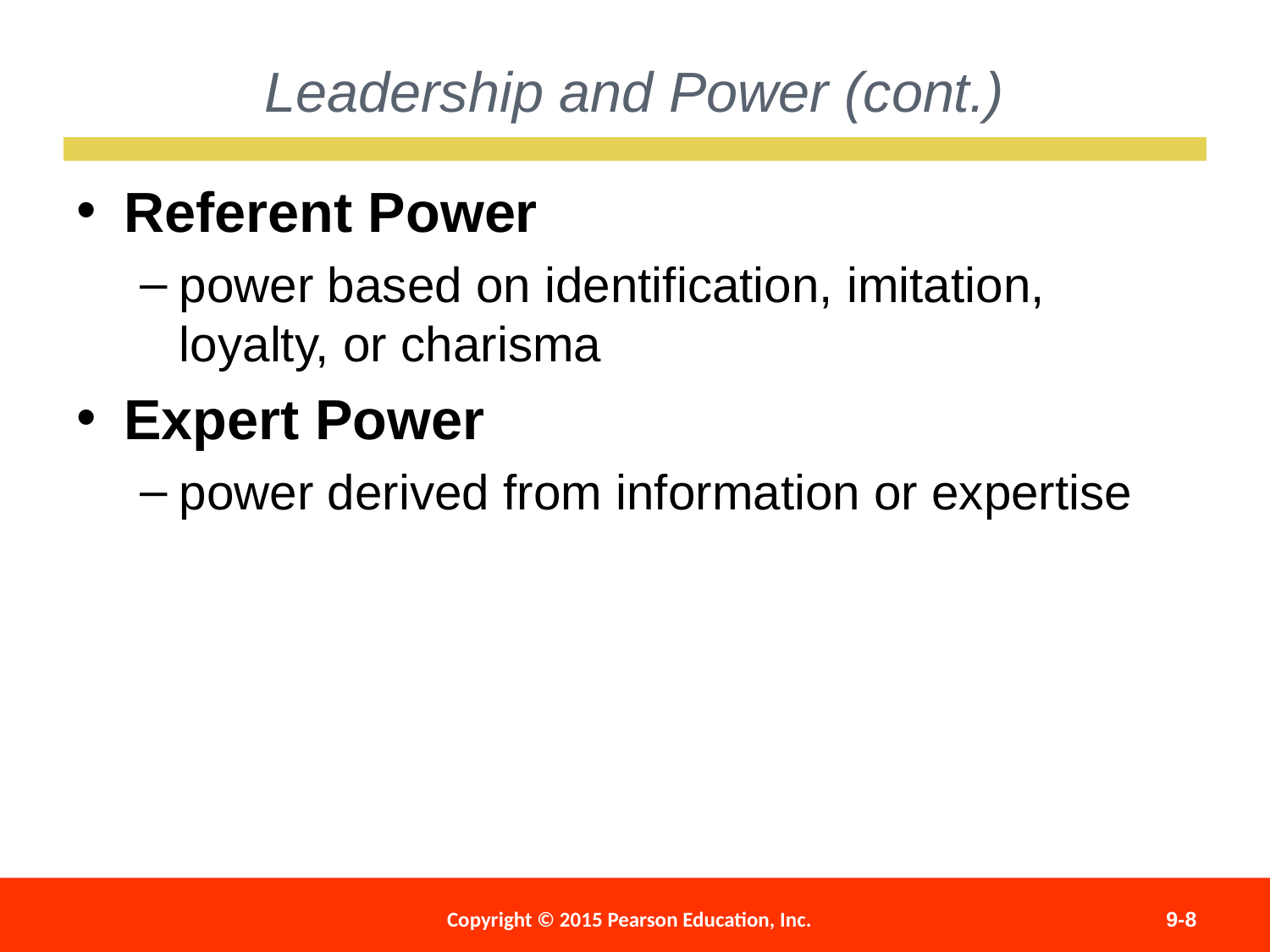

Leadership and Power (cont.)
Referent Power
power based on identification, imitation, loyalty, or charisma
Expert Power
power derived from information or expertise